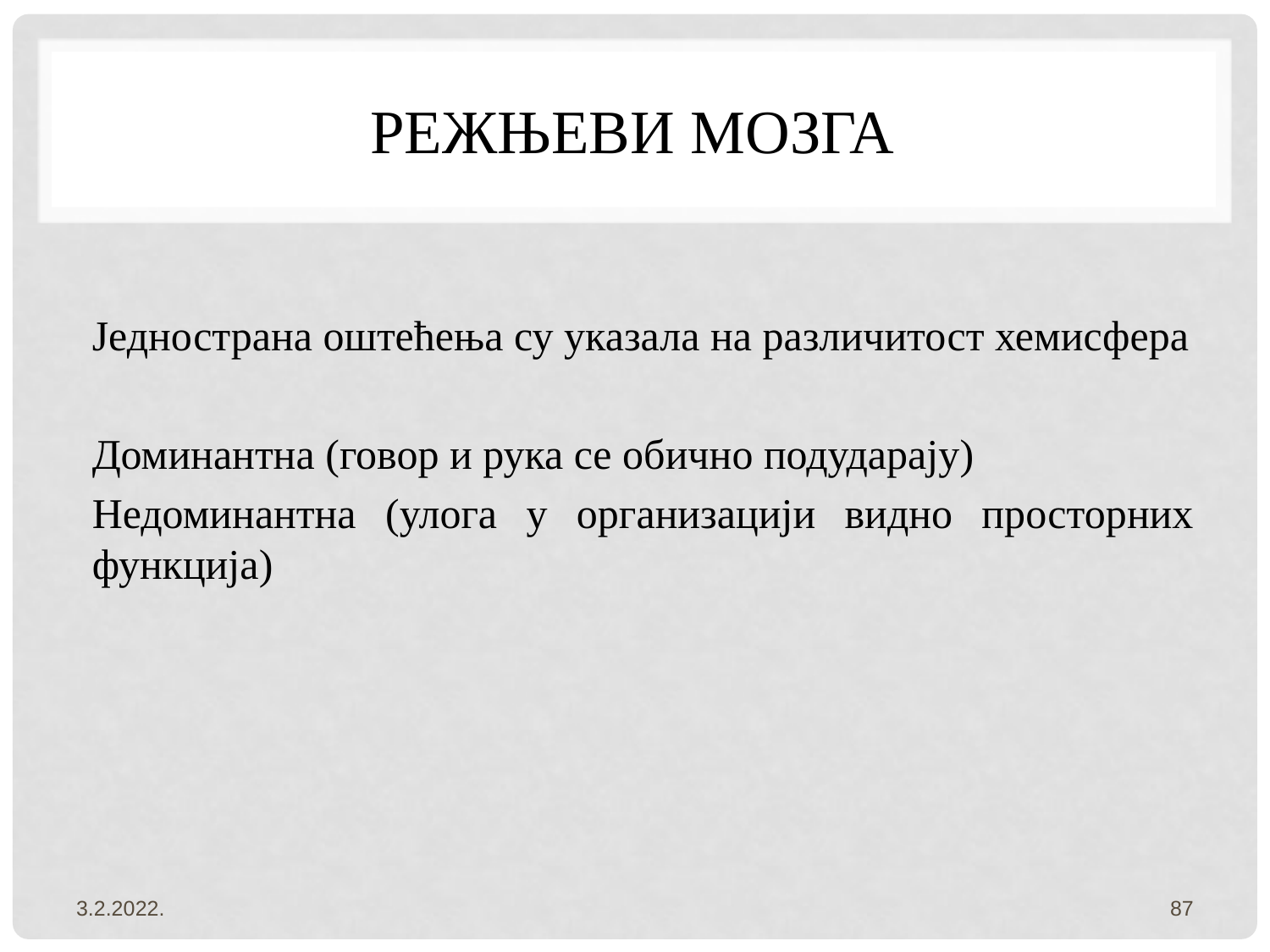

# Режњеви Мозга

Једнострана оштећења су указала на различитост хемисфера

Доминантна (говор и рука се обично подударају)
Недоминантна (улога у организацији видно просторних функција)
3.2.2022.
87